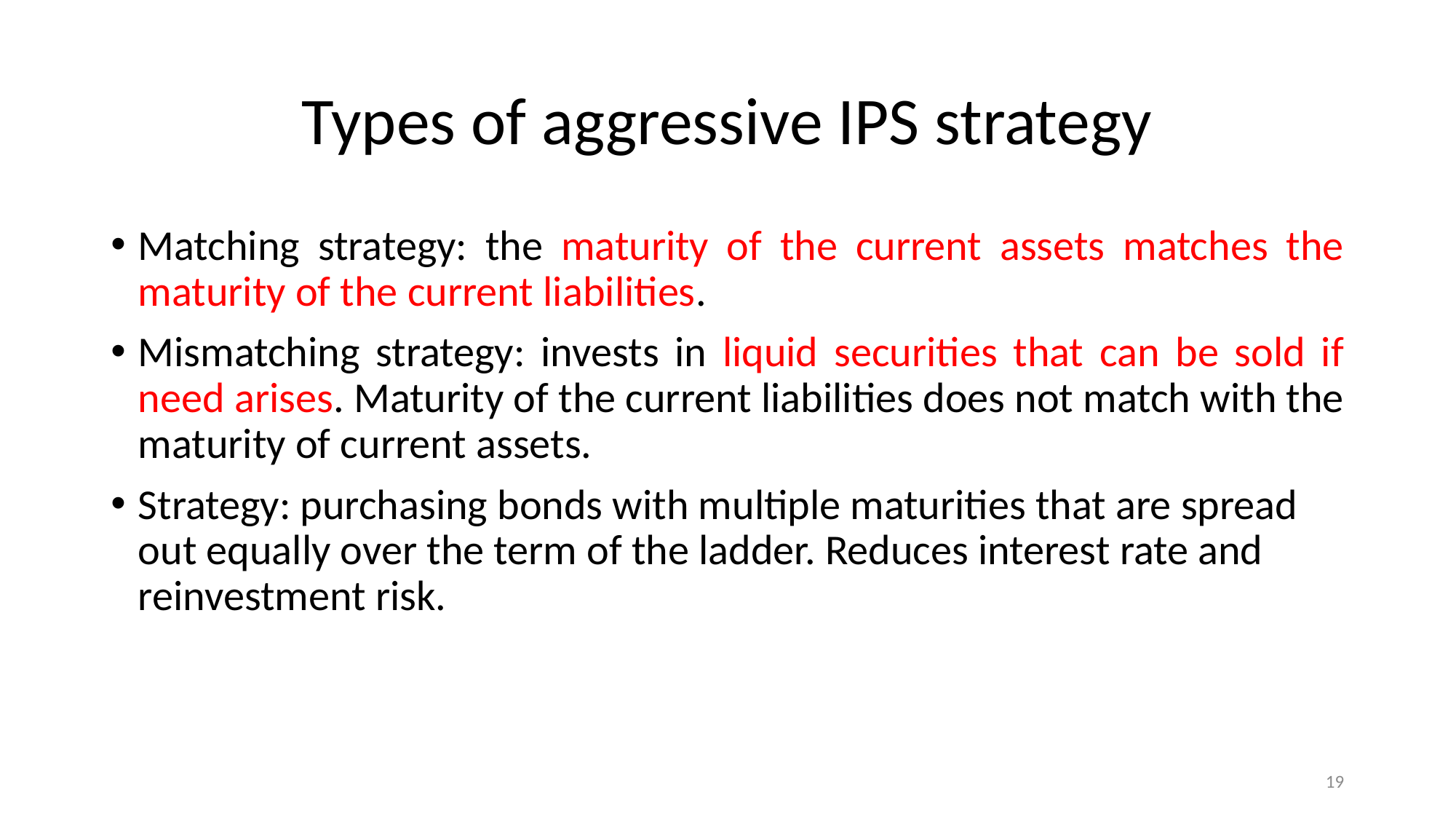

# Types of aggressive IPS strategy
Matching strategy: the maturity of the current assets matches the maturity of the current liabilities.
Mismatching strategy: invests in liquid securities that can be sold if need arises. Maturity of the current liabilities does not match with the maturity of current assets.
Strategy: purchasing bonds with multiple maturities that are spread out equally over the term of the ladder. Reduces interest rate and reinvestment risk.
19